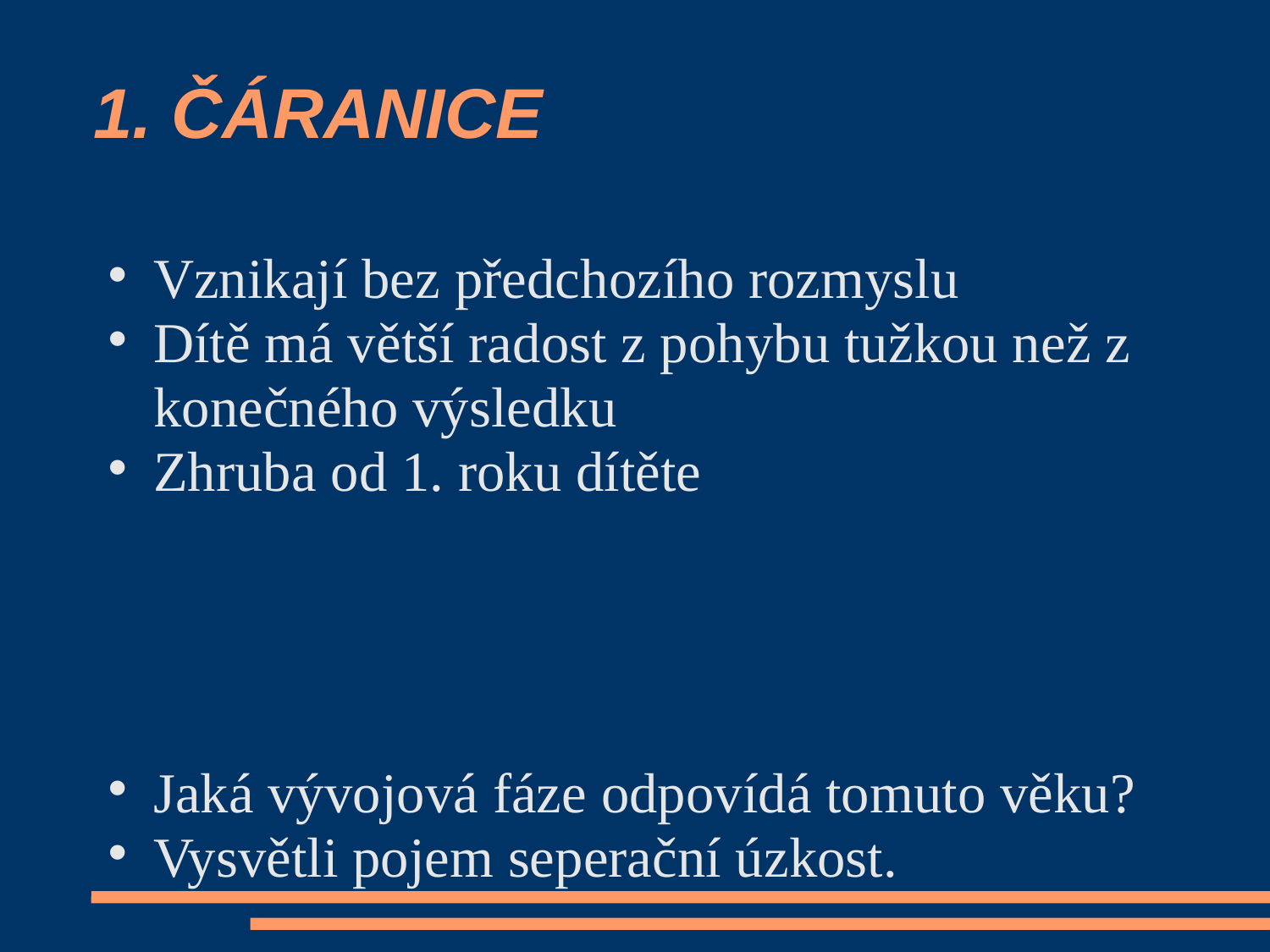

# 1. ČÁRANICE
Vznikají bez předchozího rozmyslu
Dítě má větší radost z pohybu tužkou než z konečného výsledku
Zhruba od 1. roku dítěte

Jaká vývojová fáze odpovídá tomuto věku?
Vysvětli pojem seperační úzkost.